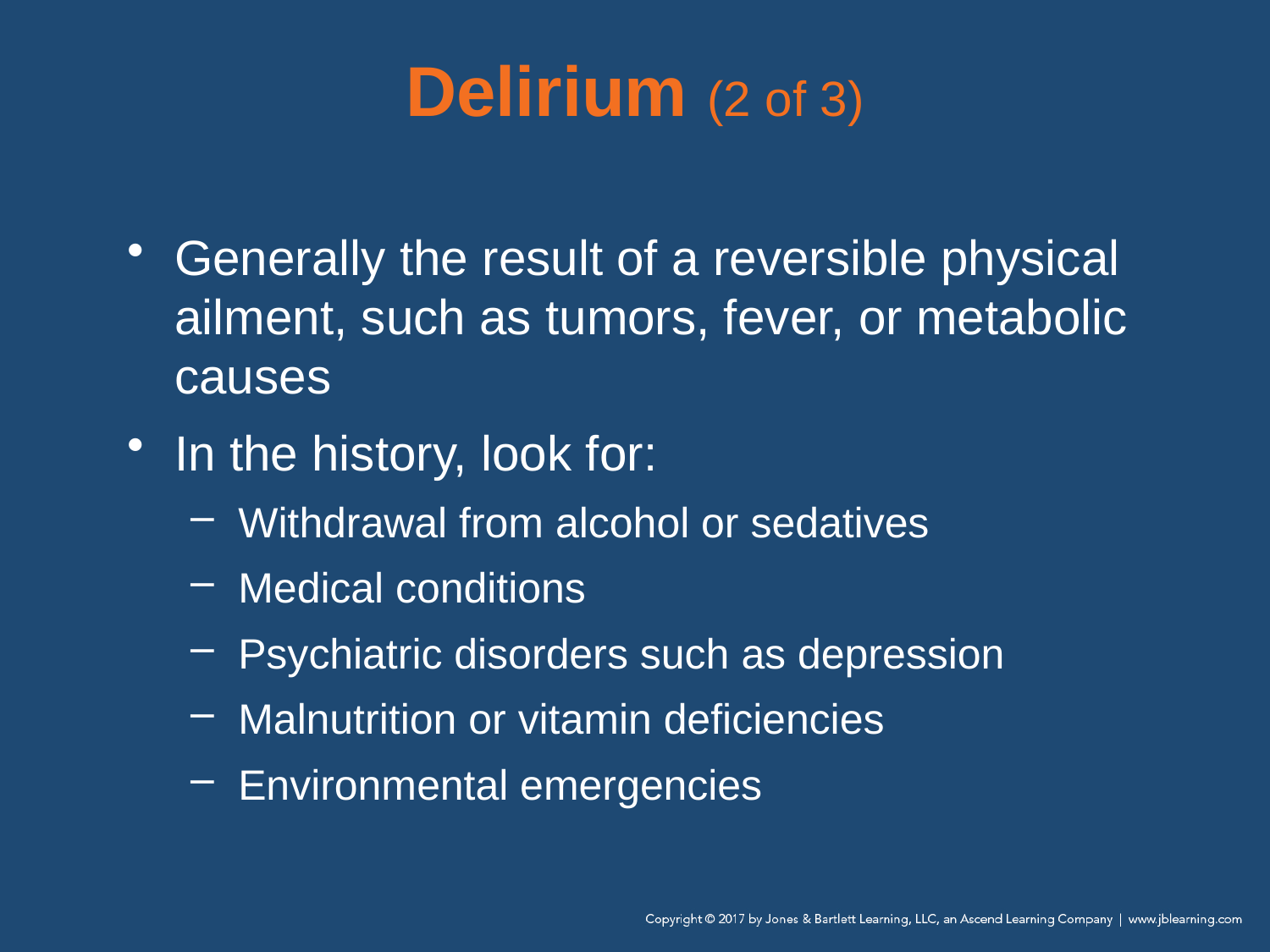

# Delirium (2 of 3)
Generally the result of a reversible physical ailment, such as tumors, fever, or metabolic causes
In the history, look for:
Withdrawal from alcohol or sedatives
Medical conditions
Psychiatric disorders such as depression
Malnutrition or vitamin deficiencies
Environmental emergencies